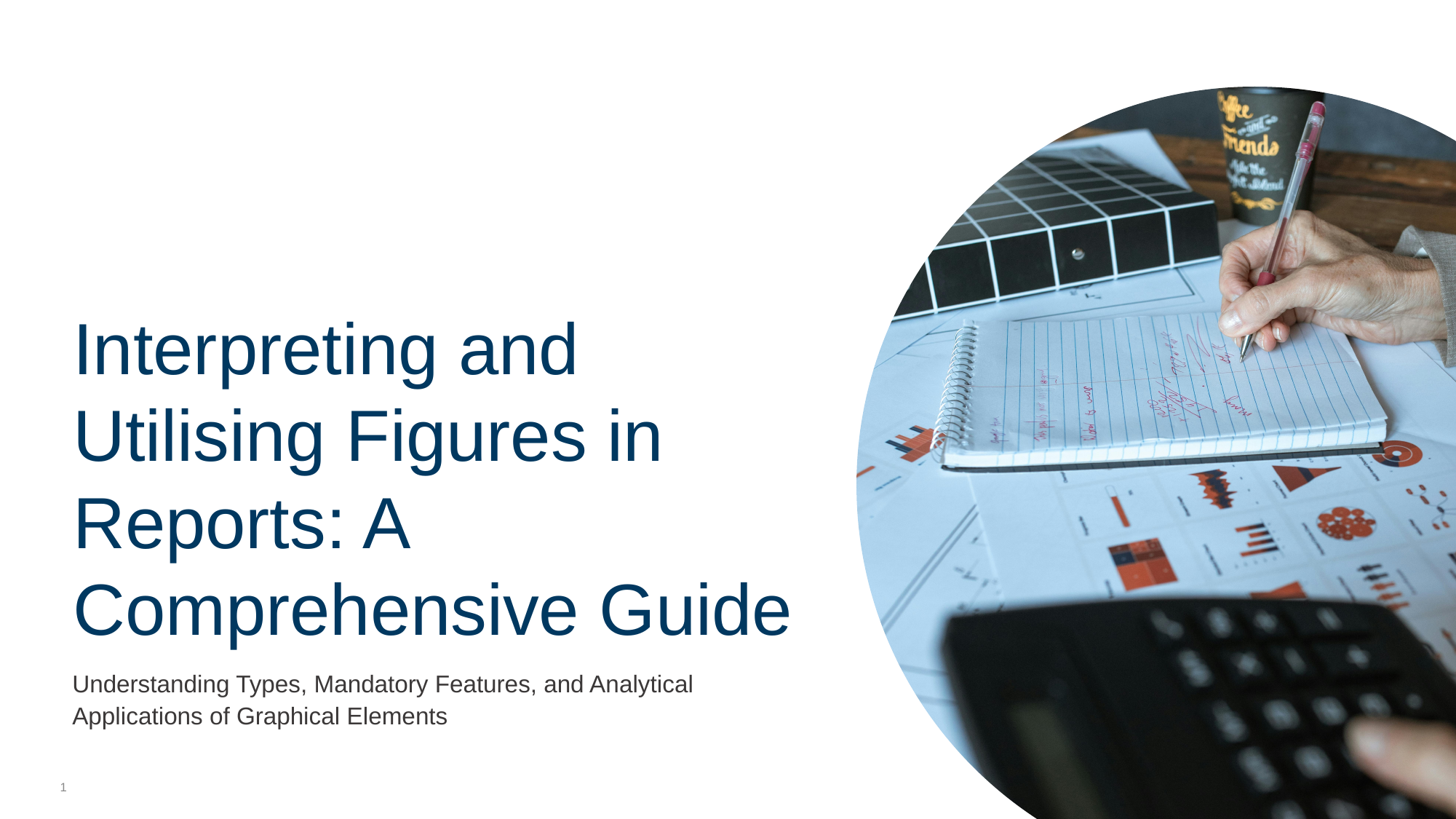

Interpreting and Utilising Figures in Reports: A Comprehensive Guide
Understanding Types, Mandatory Features, and Analytical Applications of Graphical Elements
1